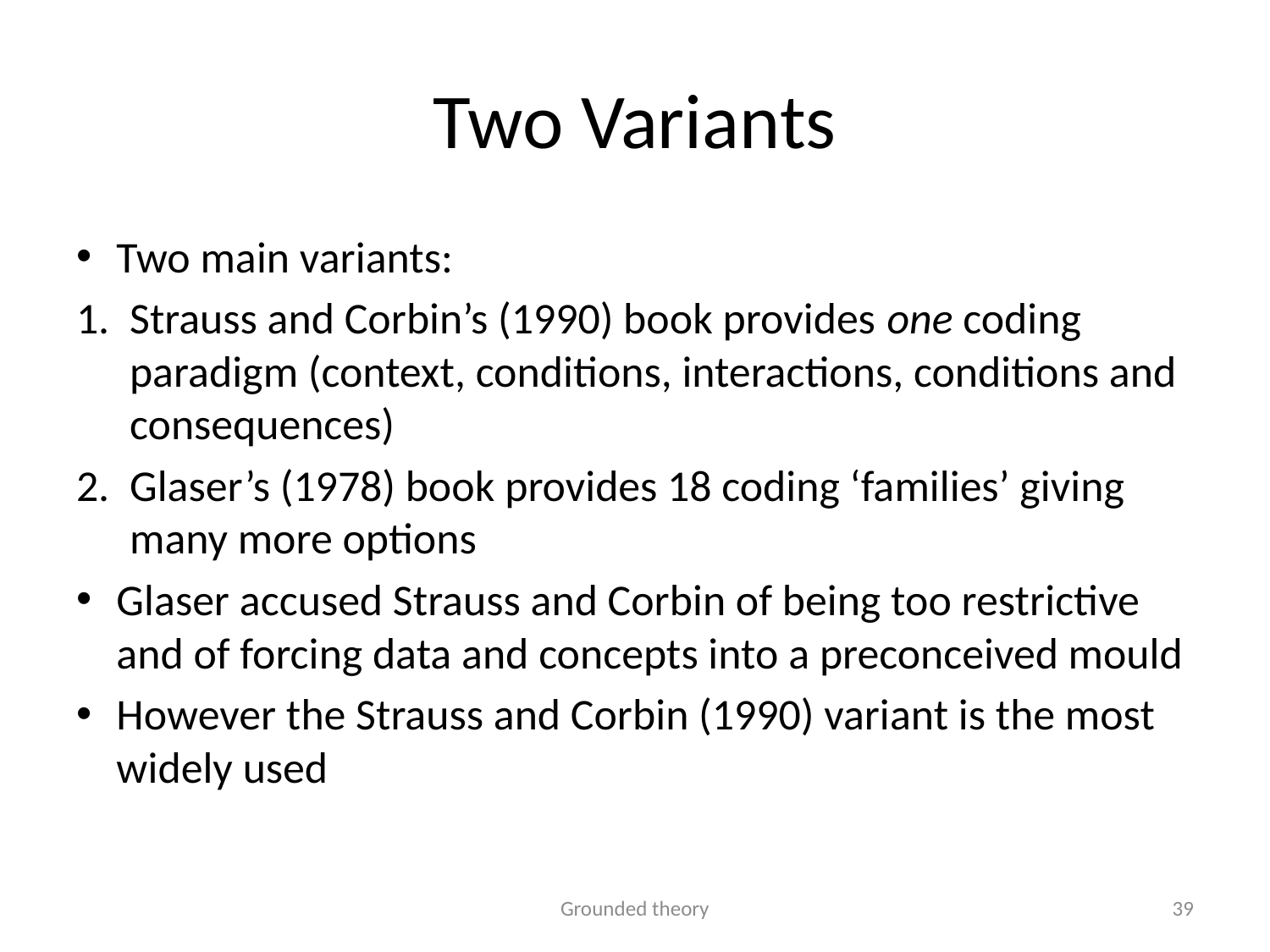

# Two Variants
Two main variants:
Strauss and Corbin’s (1990) book provides one coding paradigm (context, conditions, interactions, conditions and consequences)
Glaser’s (1978) book provides 18 coding ‘families’ giving many more options
Glaser accused Strauss and Corbin of being too restrictive and of forcing data and concepts into a preconceived mould
However the Strauss and Corbin (1990) variant is the most widely used

Grounded theory
39